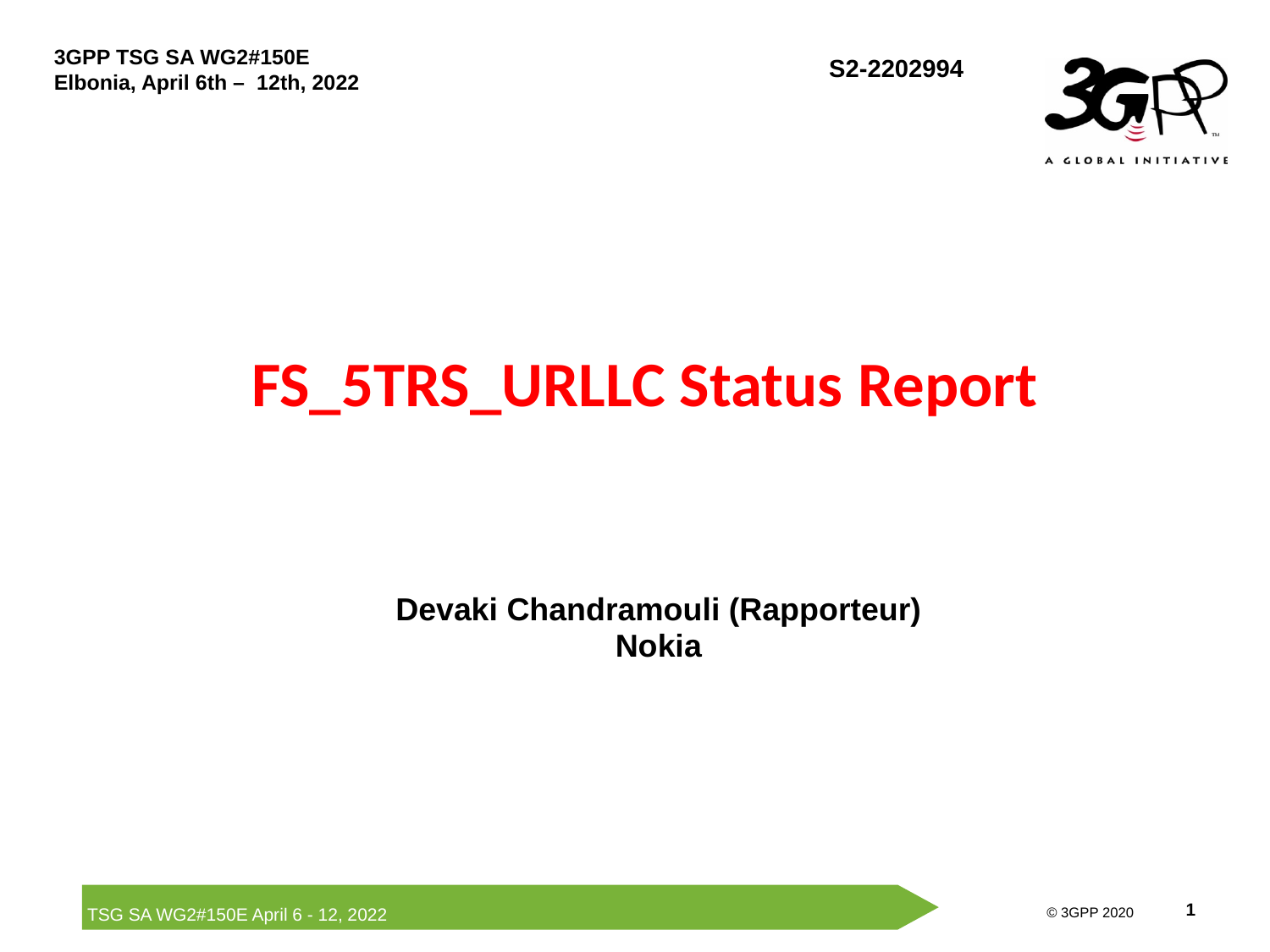

# FS_5TRS_URLLC Status Report
Devaki Chandramouli (Rapporteur)
Nokia